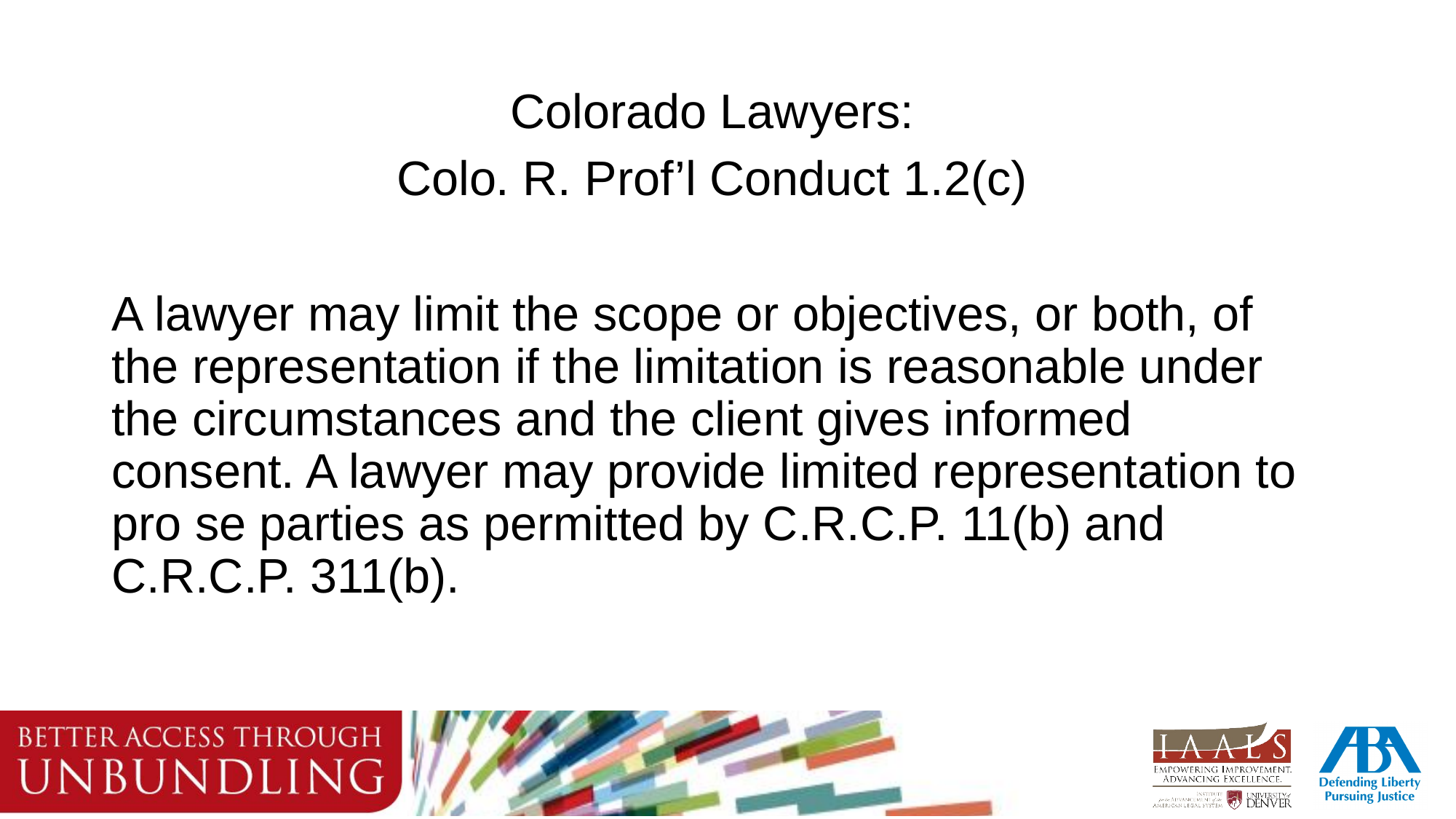

Colorado Lawyers:
Colo. R. Prof’l Conduct 1.2(c)

A lawyer may limit the scope or objectives, or both, of the representation if the limitation is reasonable under the circumstances and the client gives informed consent. A lawyer may provide limited representation to pro se parties as permitted by C.R.C.P. 11(b) and C.R.C.P. 311(b).